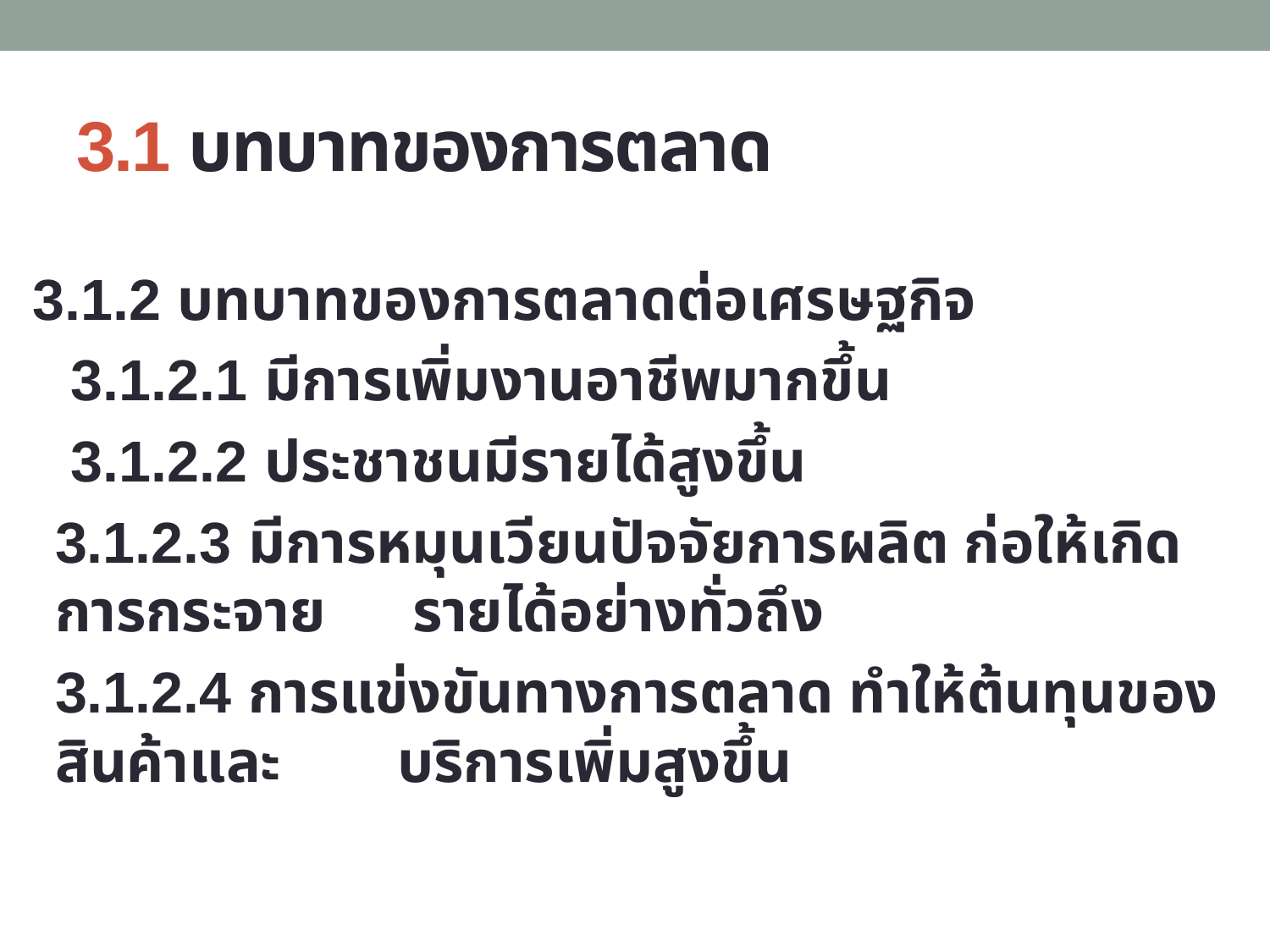

# 3.1 บทบาทของการตลาด
3.1.2 บทบาทของการตลาดต่อเศรษฐกิจ
	 3.1.2.1 มีการเพิ่มงานอาชีพมากขึ้น
	 3.1.2.2 ประชาชนมีรายได้สูงขึ้น
	3.1.2.3 มีการหมุนเวียนปัจจัยการผลิต ก่อให้เกิดการกระจาย	   รายได้อย่างทั่วถึง
 	3.1.2.4 การแข่งขันทางการตลาด ทำให้ต้นทุนของสินค้าและ	  บริการเพิ่มสูงขึ้น